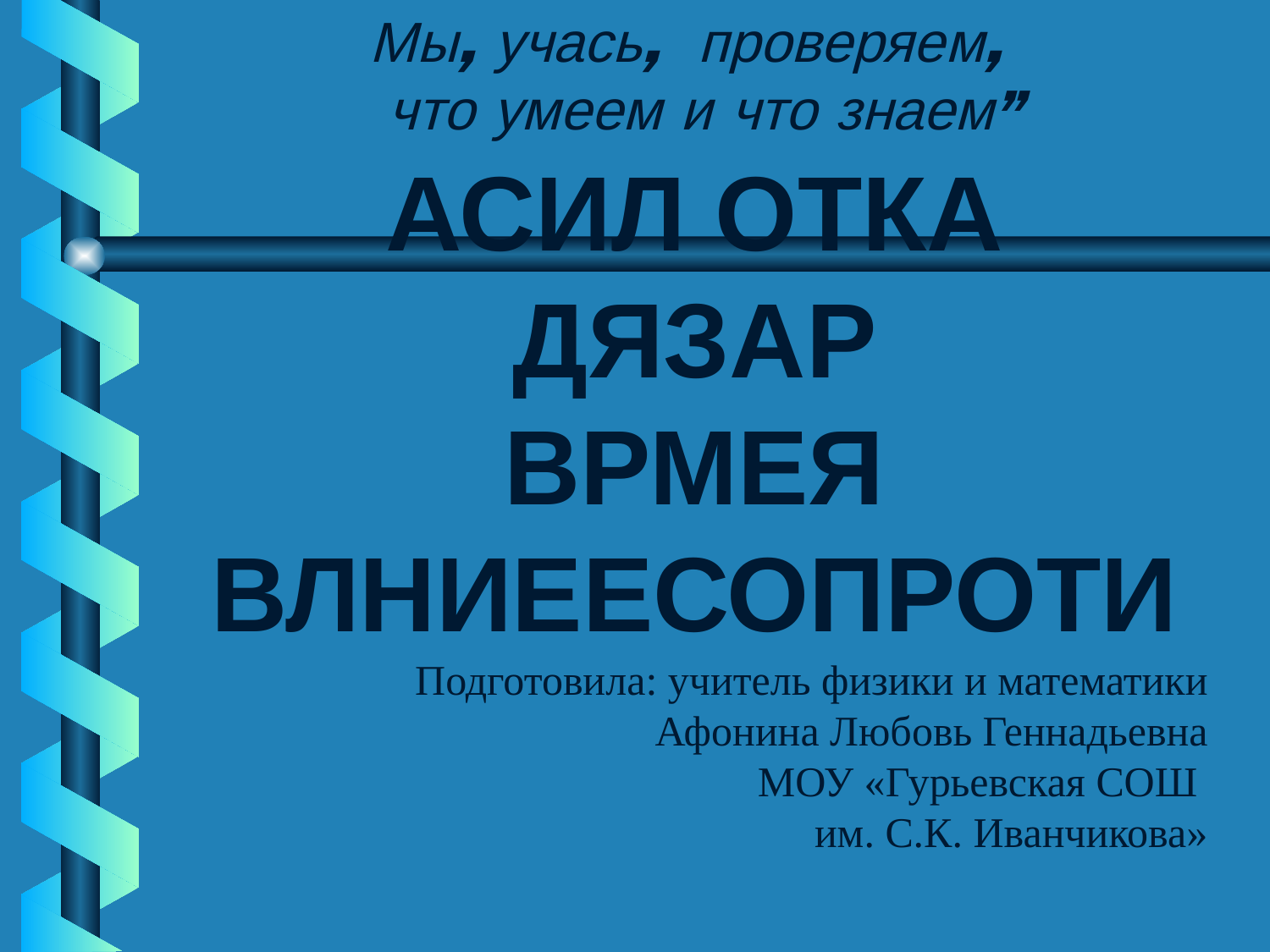

Мы, учась,  проверяем,
 что умеем и что знаем”
АсИЛ ОТКА
ДЯзАР
вРМЕя
влНиЕЕСоПроти
Подготовила: учитель физики и математики
Афонина Любовь Геннадьевна
МОУ «Гурьевская СОШ
им. С.к. Иванчикова»